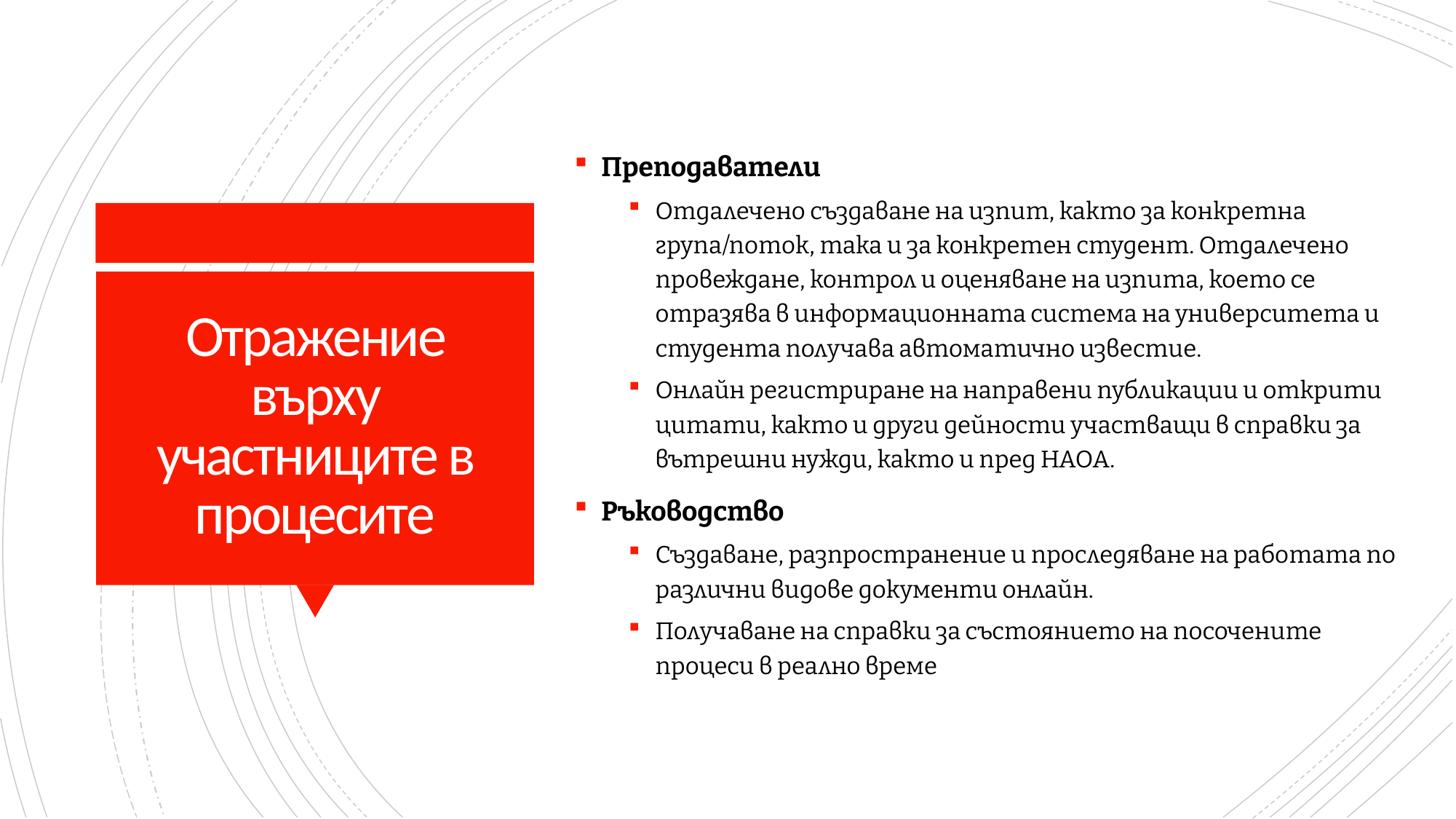

Преподаватели
Отдалечено създаване на изпит, както за конкретна група/поток, така и за конкретен студент. Отдалечено провеждане, контрол и оценяване на изпита, което се  отразява в информационната система на университета и студента получава автоматично известие.
Онлайн регистриране на направени публикации и открити цитати, както и други дейности участващи в справки за вътрешни нужди, както и пред НАОА.
Ръководство
Създаване, разпространение и проследяване на работата по различни видове документи онлайн.
Получаване на справки за състоянието на посочените процеси в реално време

# Отражение върху участниците в процесите